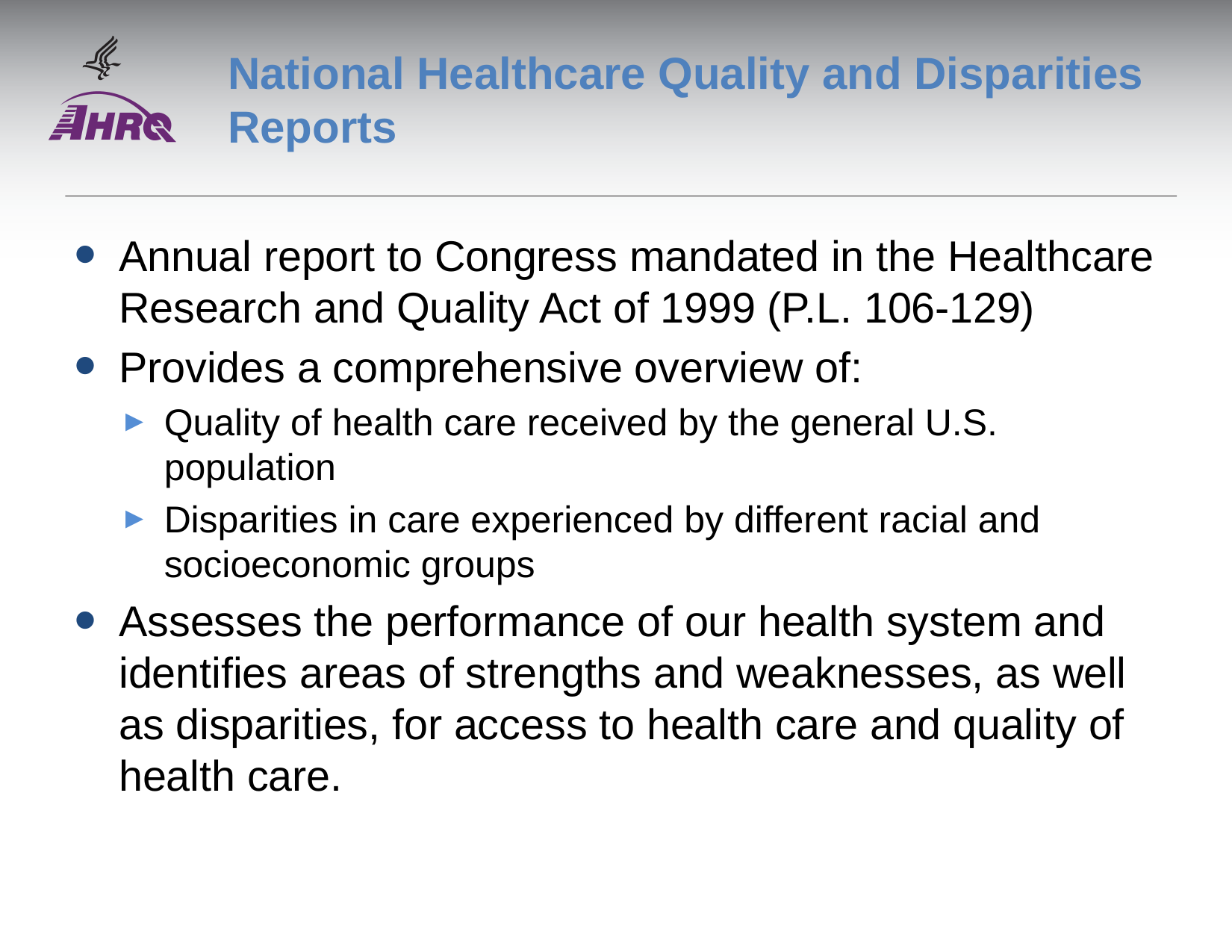

# National Healthcare Quality and Disparities Reports
Annual report to Congress mandated in the Healthcare Research and Quality Act of 1999 (P.L. 106-129)
Provides a comprehensive overview of:
Quality of health care received by the general U.S. population
Disparities in care experienced by different racial and socioeconomic groups
Assesses the performance of our health system and identifies areas of strengths and weaknesses, as well as disparities, for access to health care and quality of health care.